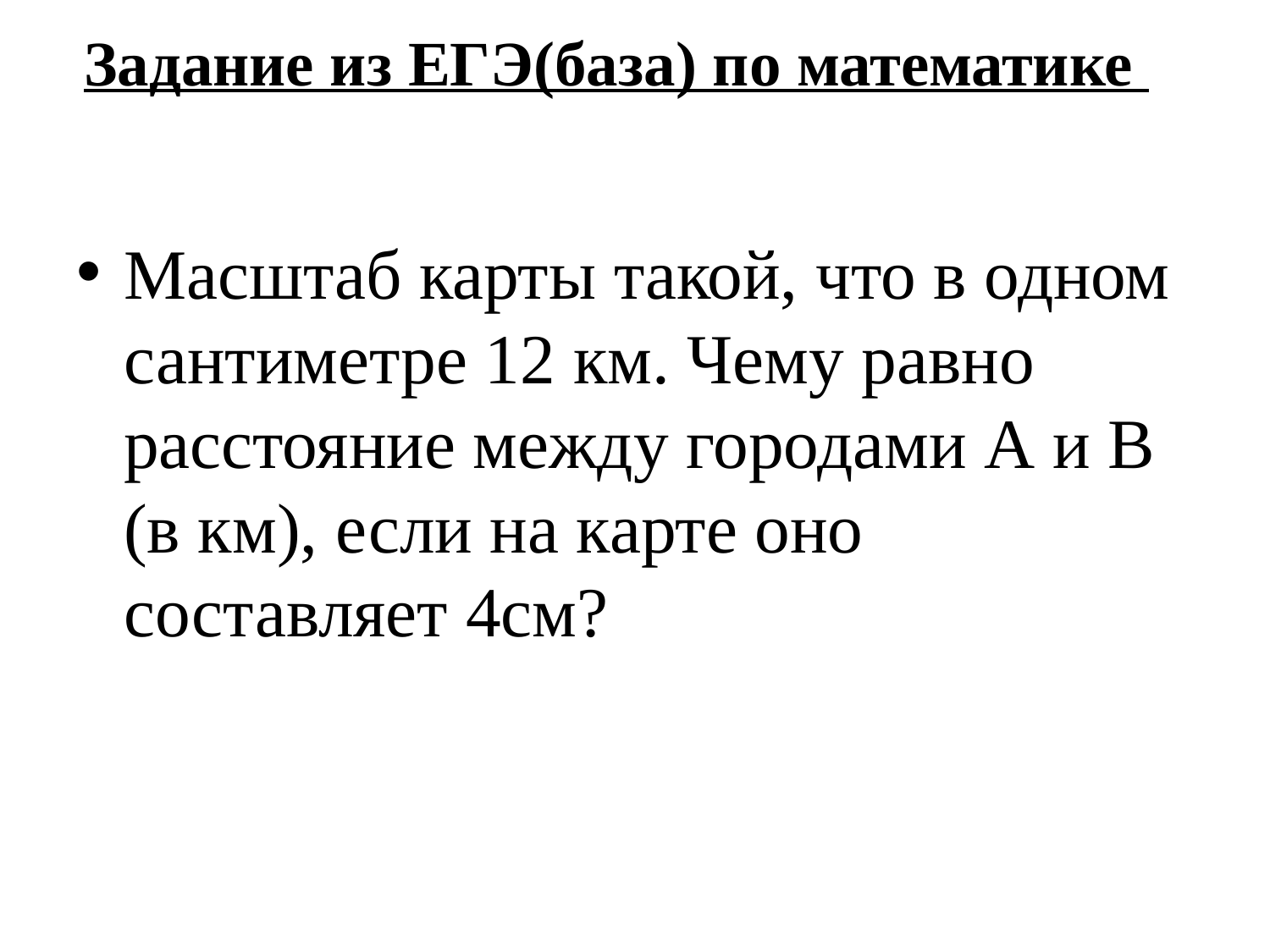

# Задание из ЕГЭ(база) по математике
Масштаб карты такой, что в одном сантиметре 12 км. Чему равно расстояние между городами А и В (в км), если на карте оно составляет 4см?